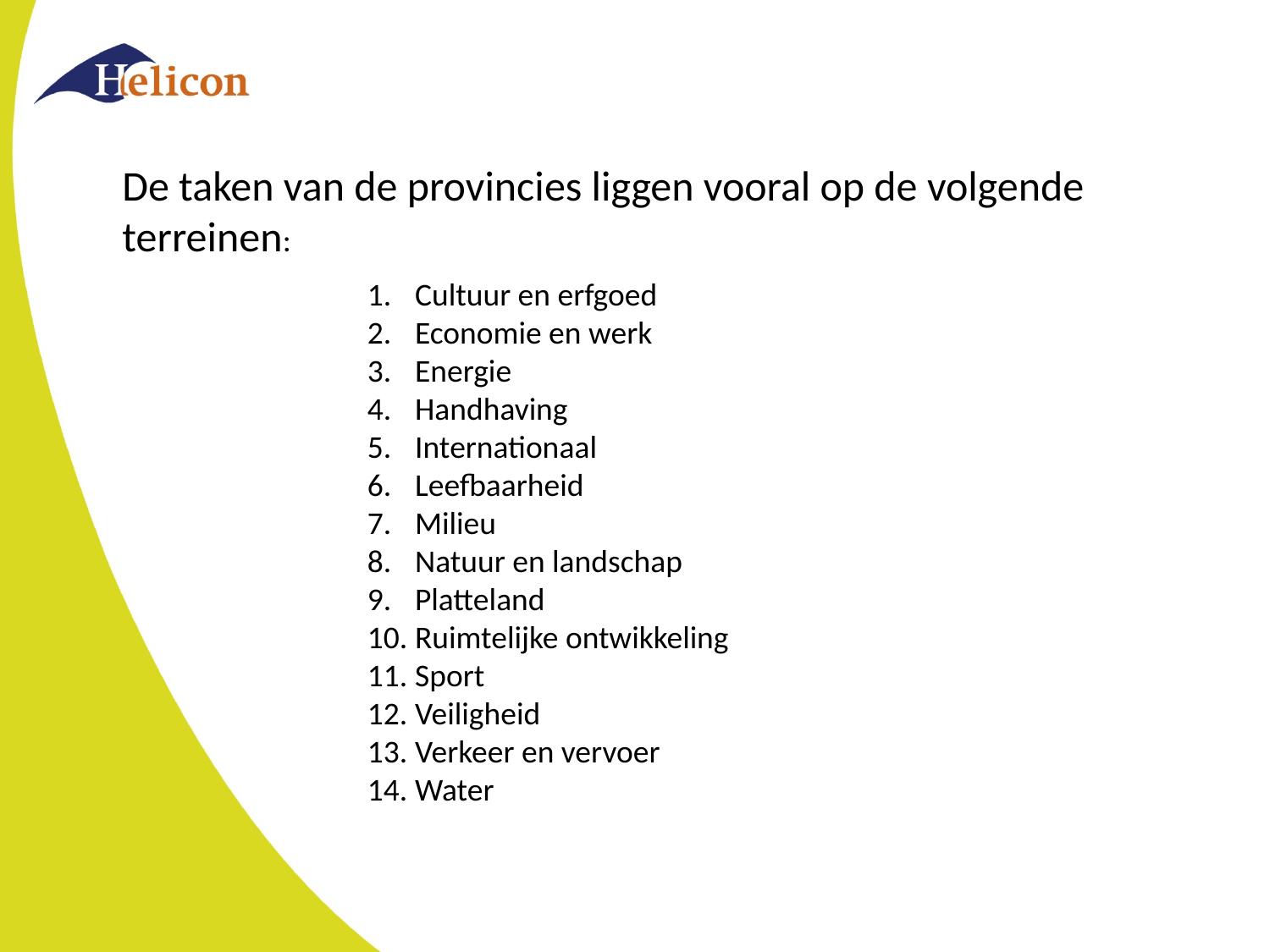

De taken van de provincies liggen vooral op de volgende terreinen:
Cultuur en erfgoed
Economie en werk
Energie
Handhaving
Internationaal
Leefbaarheid
Milieu
Natuur en landschap
Platteland
Ruimtelijke ontwikkeling
Sport
Veiligheid
Verkeer en vervoer
Water